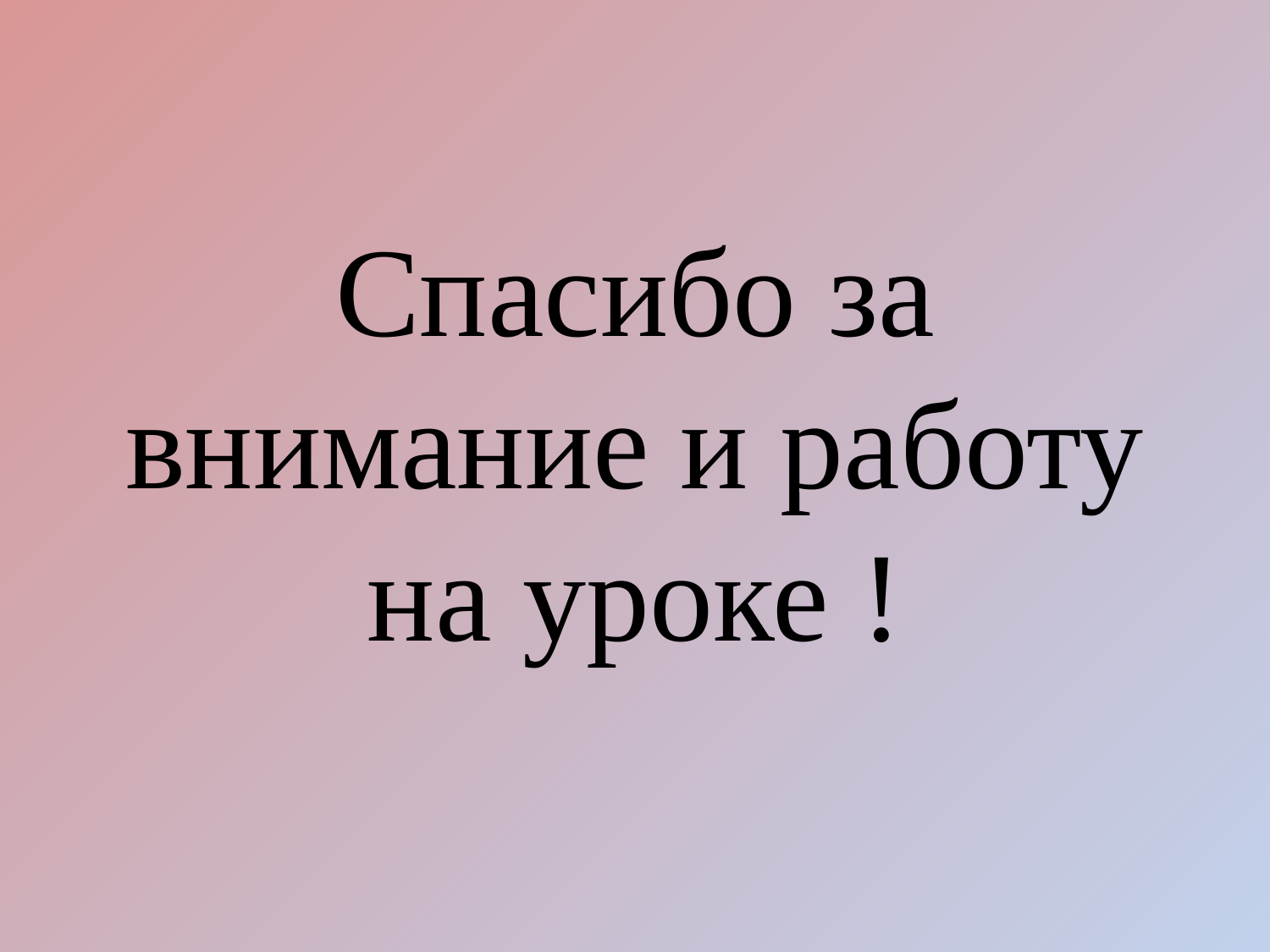

Спасибо за внимание и работу на уроке !